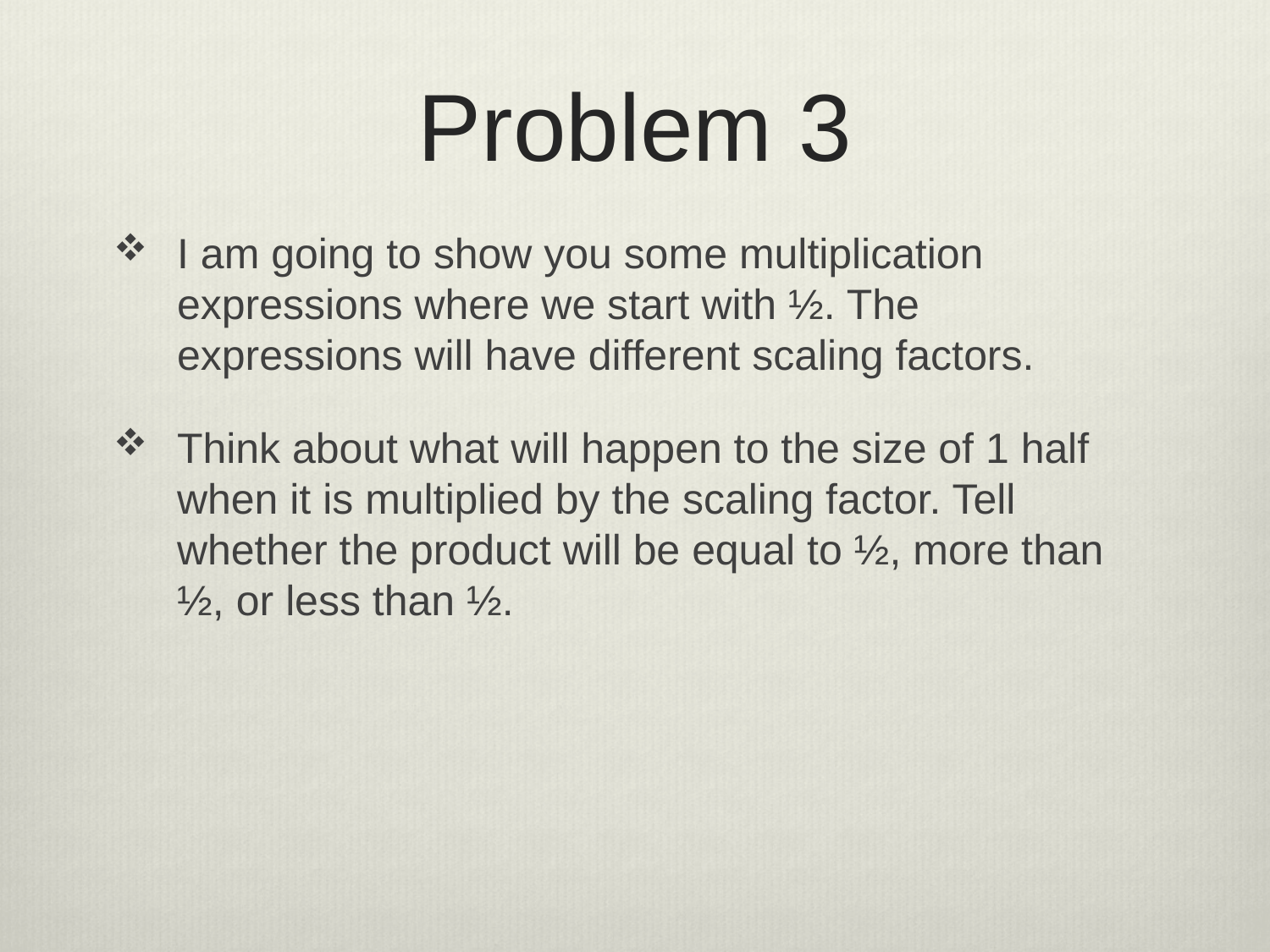

# Problem 3
I am going to show you some multiplication expressions where we start with ½. The expressions will have different scaling factors.
Think about what will happen to the size of 1 half when it is multiplied by the scaling factor. Tell whether the product will be equal to ½, more than ½, or less than ½.